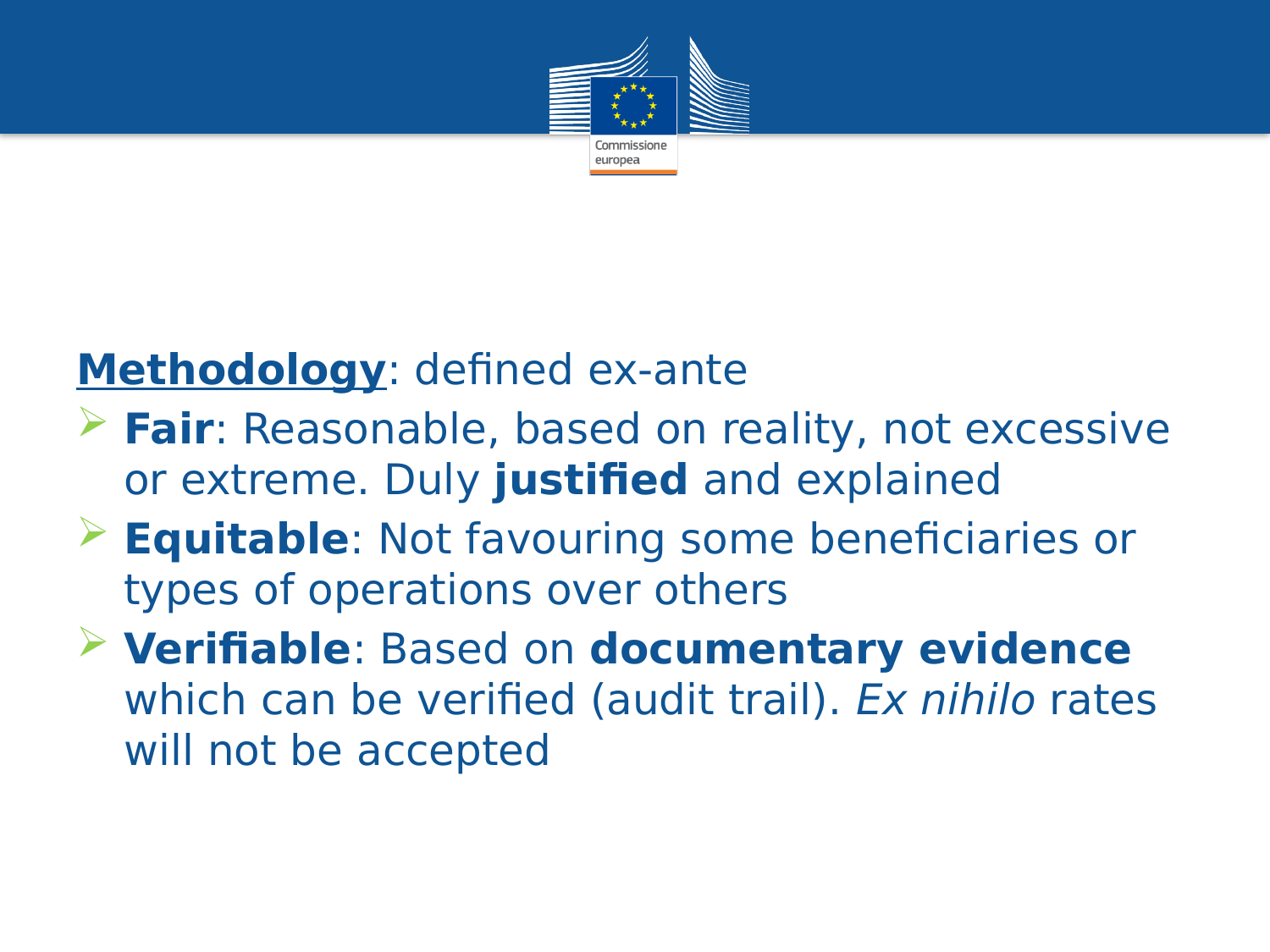

Methodology: defined ex-ante
Fair: Reasonable, based on reality, not excessive or extreme. Duly justified and explained
Equitable: Not favouring some beneficiaries or types of operations over others
Verifiable: Based on documentary evidence which can be verified (audit trail). Ex nihilo rates will not be accepted